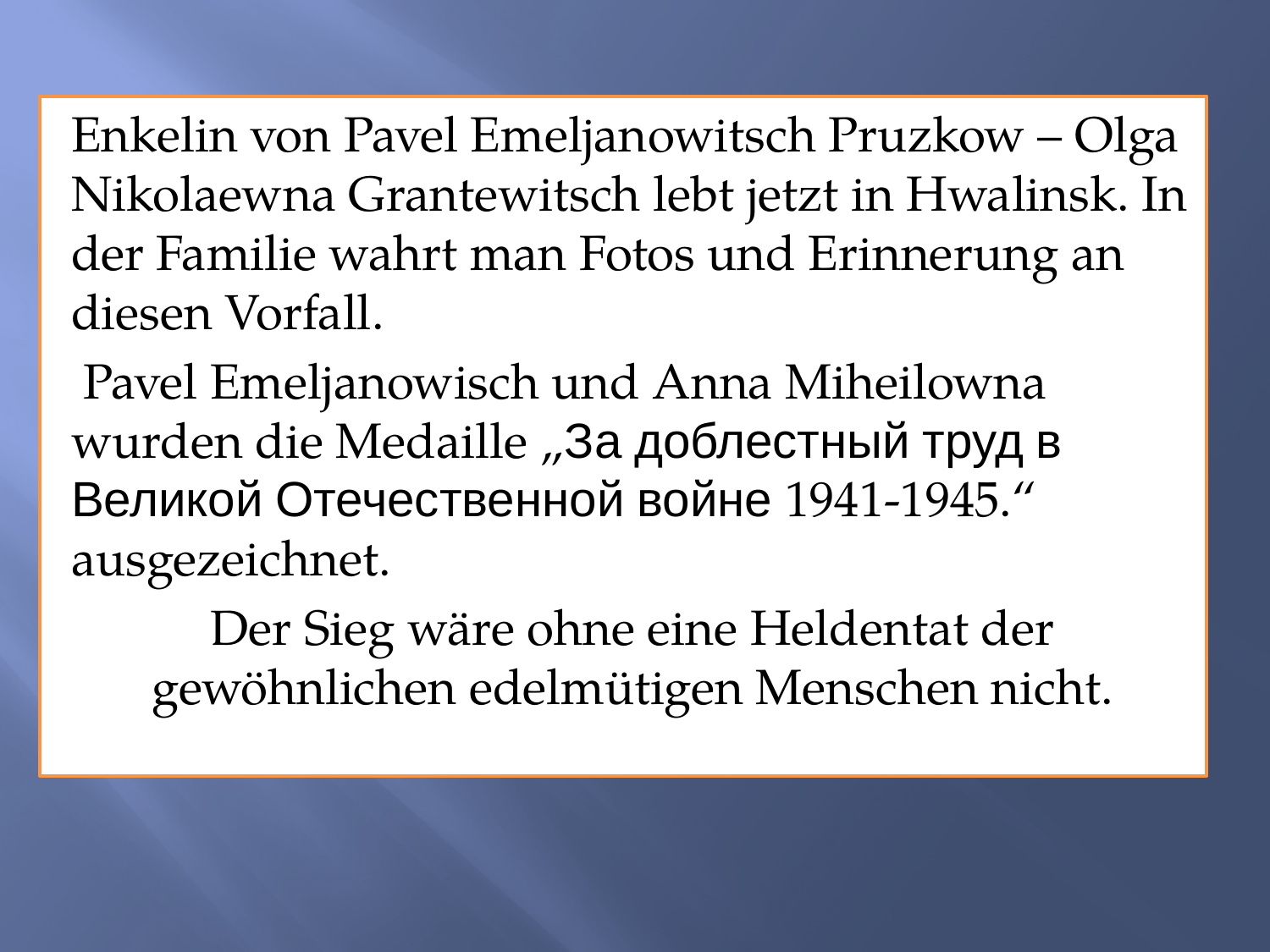

Enkelin von Pavel Emeljanowitsch Pruzkow – Olga Nikolaewna Grantewitsch lebt jetzt in Hwalinsk. In der Familie wahrt man Fotos und Erinnerung an diesen Vorfall.
 Pavel Emeljanowisch und Anna Miheilowna wurden die Medaille „За доблестный труд в Великой Отечественной войне 1941-1945.“ ausgezeichnet.
Der Sieg wäre ohne eine Heldentat der gewöhnlichen edelmütigen Menschen nicht.